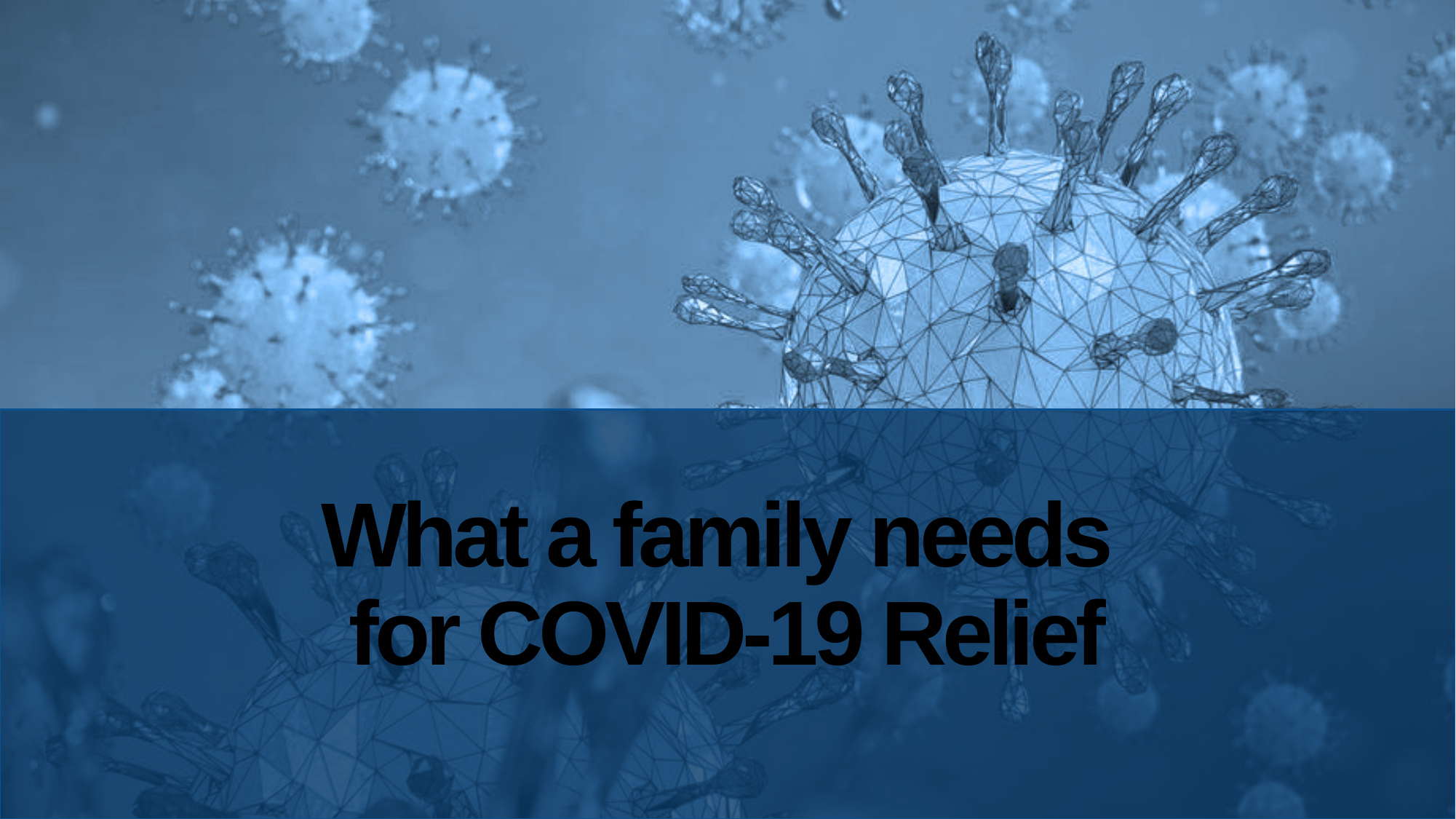

# What a family needs for COVID-19 Relief